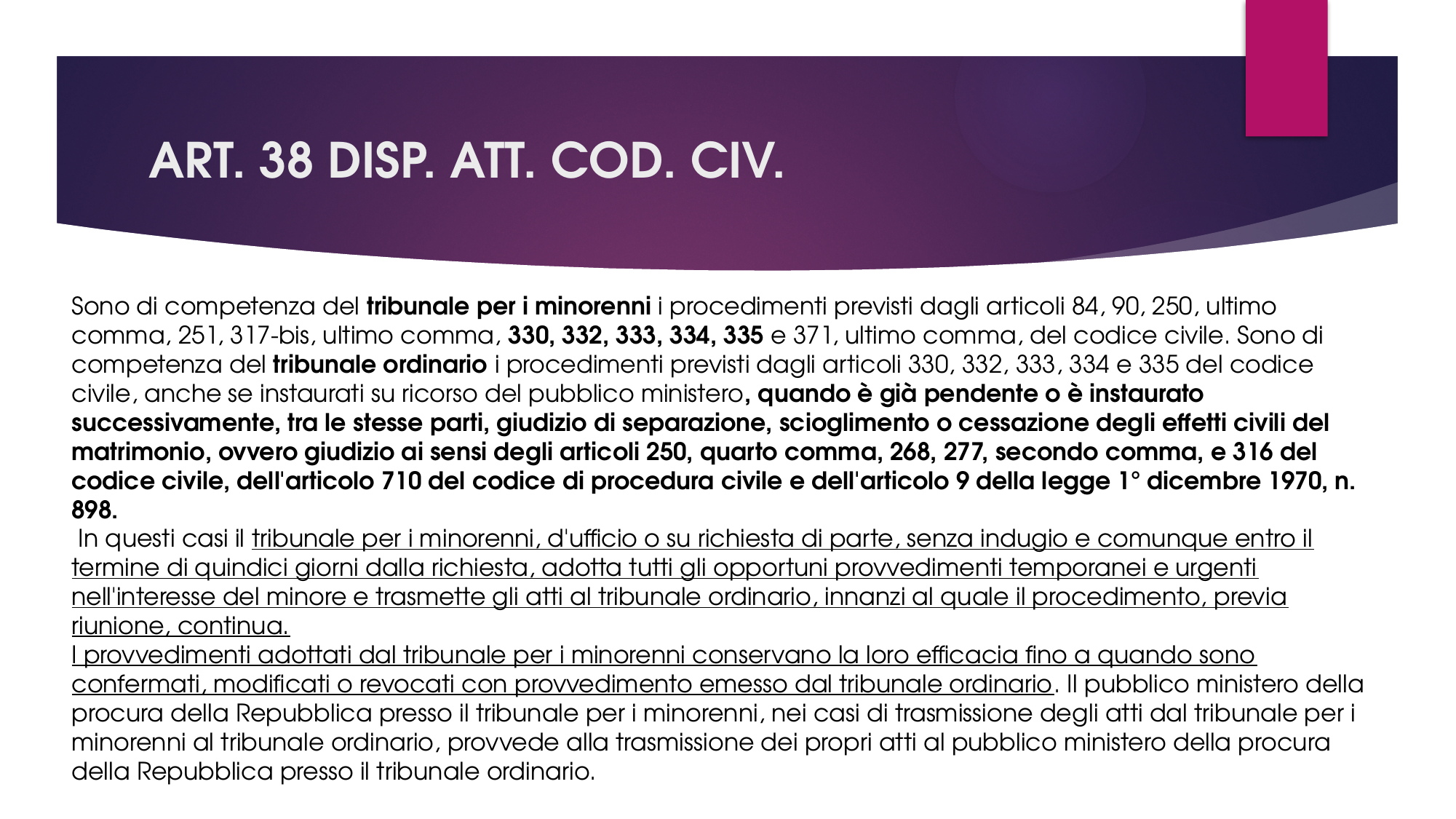

# ART. 38 DISP. ATT. COD. CIV.
Sono di competenza del tribunale per i minorenni i procedimenti previsti dagli articoli 84, 90, 250, ultimo comma, 251, 317-bis, ultimo comma, 330, 332, 333, 334, 335 e 371, ultimo comma, del codice civile. Sono di competenza del tribunale ordinario i procedimenti previsti dagli articoli 330, 332, 333, 334 e 335 del codice civile, anche se instaurati su ricorso del pubblico ministero, quando è già pendente o è instaurato successivamente, tra le stesse parti, giudizio di separazione, scioglimento o cessazione degli effetti civili del matrimonio, ovvero giudizio ai sensi degli articoli 250, quarto comma, 268, 277, secondo comma, e 316 del codice civile, dell'articolo 710 del codice di procedura civile e dell'articolo 9 della legge 1° dicembre 1970, n. 898.
 In questi casi il tribunale per i minorenni, d'ufficio o su richiesta di parte, senza indugio e comunque entro il termine di quindici giorni dalla richiesta, adotta tutti gli opportuni provvedimenti temporanei e urgenti nell'interesse del minore e trasmette gli atti al tribunale ordinario, innanzi al quale il procedimento, previa riunione, continua.
I provvedimenti adottati dal tribunale per i minorenni conservano la loro efficacia fino a quando sono confermati, modificati o revocati con provvedimento emesso dal tribunale ordinario. Il pubblico ministero della procura della Repubblica presso il tribunale per i minorenni, nei casi di trasmissione degli atti dal tribunale per i minorenni al tribunale ordinario, provvede alla trasmissione dei propri atti al pubblico ministero della procura della Repubblica presso il tribunale ordinario.